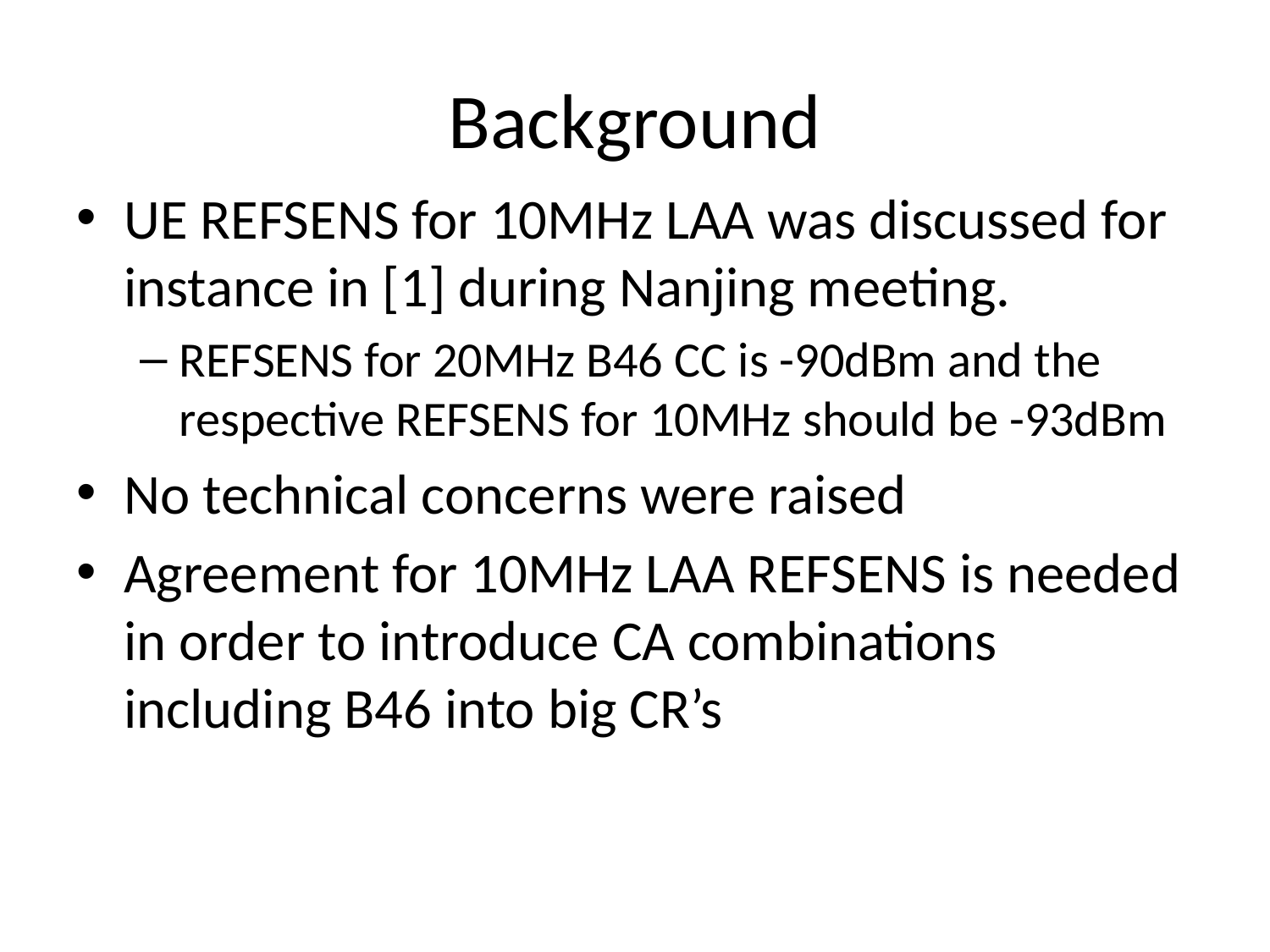

# Background
UE REFSENS for 10MHz LAA was discussed for instance in [1] during Nanjing meeting.
REFSENS for 20MHz B46 CC is -90dBm and the respective REFSENS for 10MHz should be -93dBm
No technical concerns were raised
Agreement for 10MHz LAA REFSENS is needed in order to introduce CA combinations including B46 into big CR’s